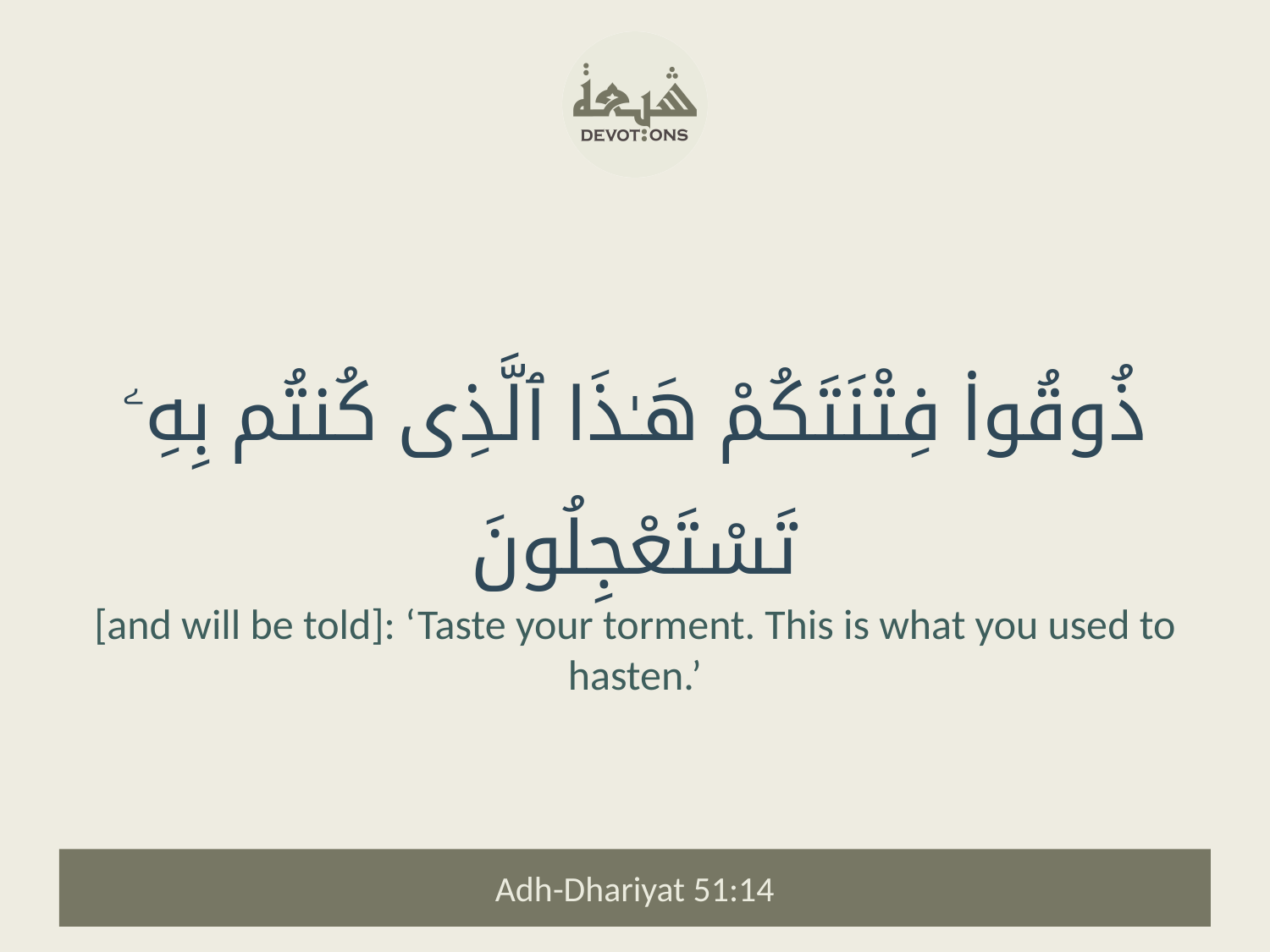

ذُوقُوا۟ فِتْنَتَكُمْ هَـٰذَا ٱلَّذِى كُنتُم بِهِۦ تَسْتَعْجِلُونَ
[and will be told]: ‘Taste your torment. This is what you used to hasten.’
Adh-Dhariyat 51:14